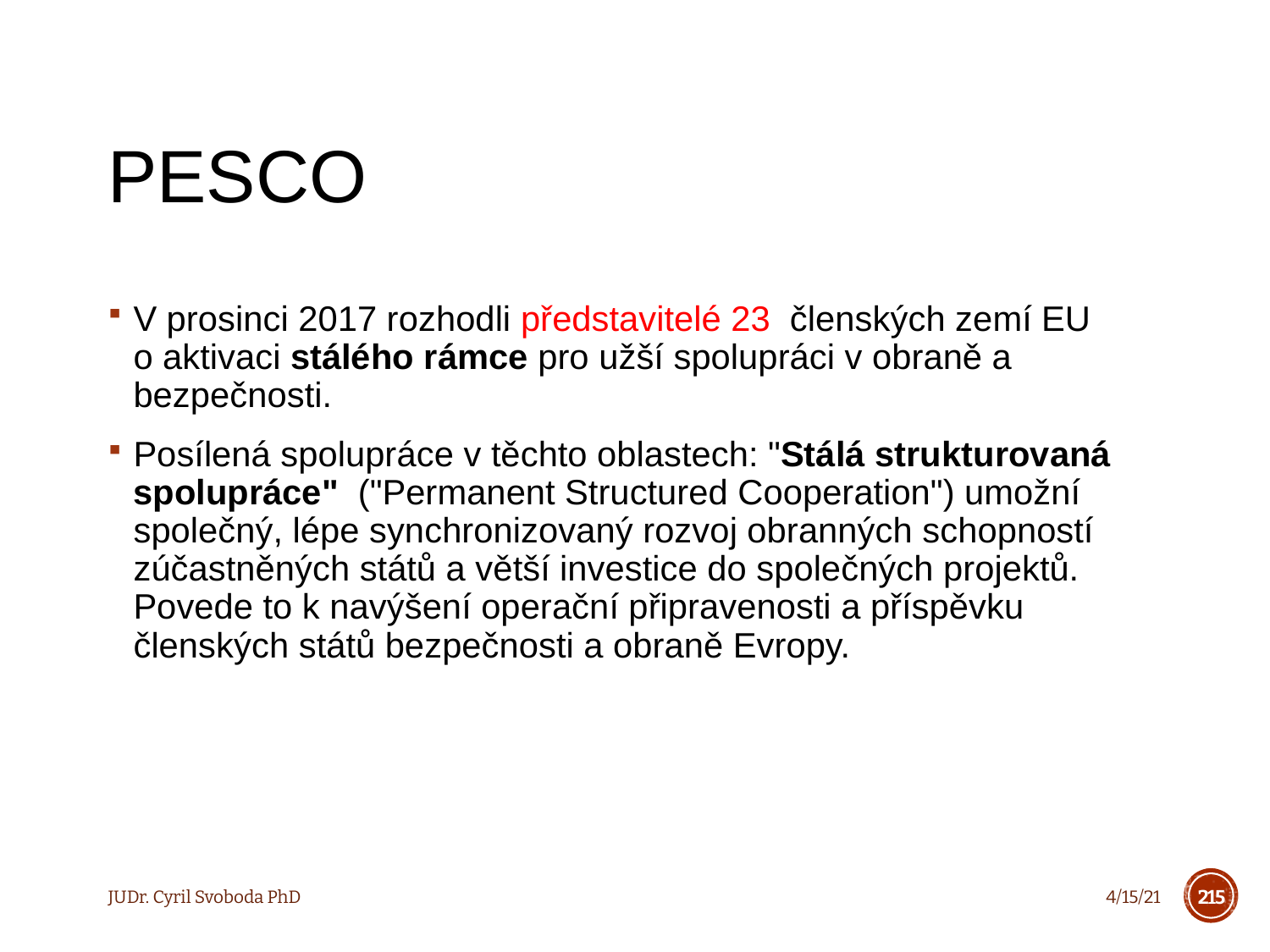

# PESCO
V prosinci 2017 rozhodli představitelé 23  členských zemí EU o aktivaci stálého rámce pro užší spolupráci v obraně a bezpečnosti.
Posílená spolupráce v těchto oblastech: "Stálá strukturovaná spolupráce"  ("Permanent Structured Cooperation") umožní společný, lépe synchronizovaný rozvoj obranných schopností zúčastněných států a větší investice do společných projektů. Povede to k navýšení operační připravenosti a příspěvku členských států bezpečnosti a obraně Evropy.
JUDr. Cyril Svoboda PhD
4/15/21
215